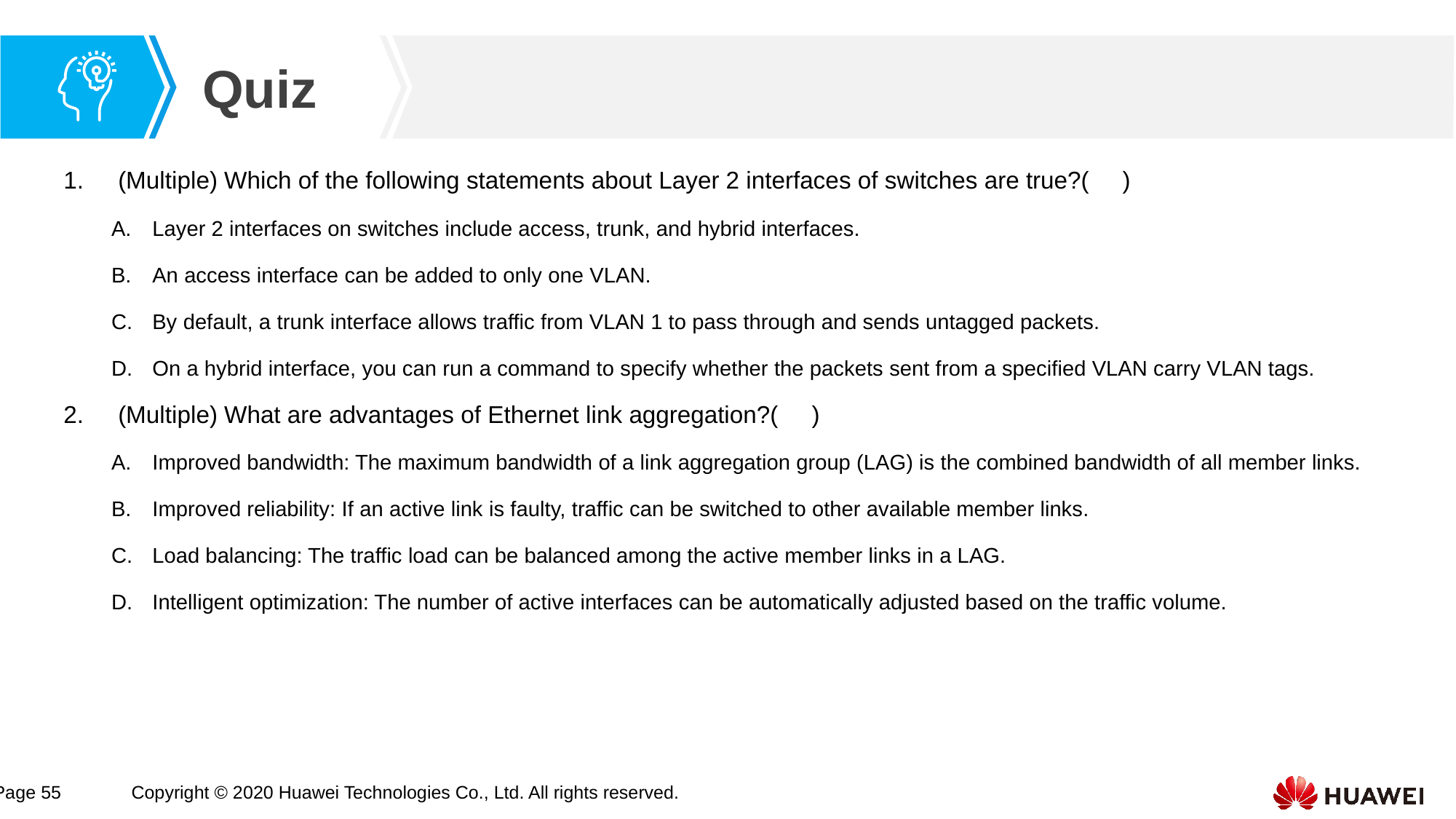

(Multiple) Which of the following statements about Layer 2 interfaces of switches are true?(     )
Layer 2 interfaces on switches include access, trunk, and hybrid interfaces.
An access interface can be added to only one VLAN.
By default, a trunk interface allows traffic from VLAN 1 to pass through and sends untagged packets.
On a hybrid interface, you can run a command to specify whether the packets sent from a specified VLAN carry VLAN tags.
(Multiple) What are advantages of Ethernet link aggregation?(     )
Improved bandwidth: The maximum bandwidth of a link aggregation group (LAG) is the combined bandwidth of all member links.
Improved reliability: If an active link is faulty, traffic can be switched to other available member links.
Load balancing: The traffic load can be balanced among the active member links in a LAG.
Intelligent optimization: The number of active interfaces can be automatically adjusted based on the traffic volume.